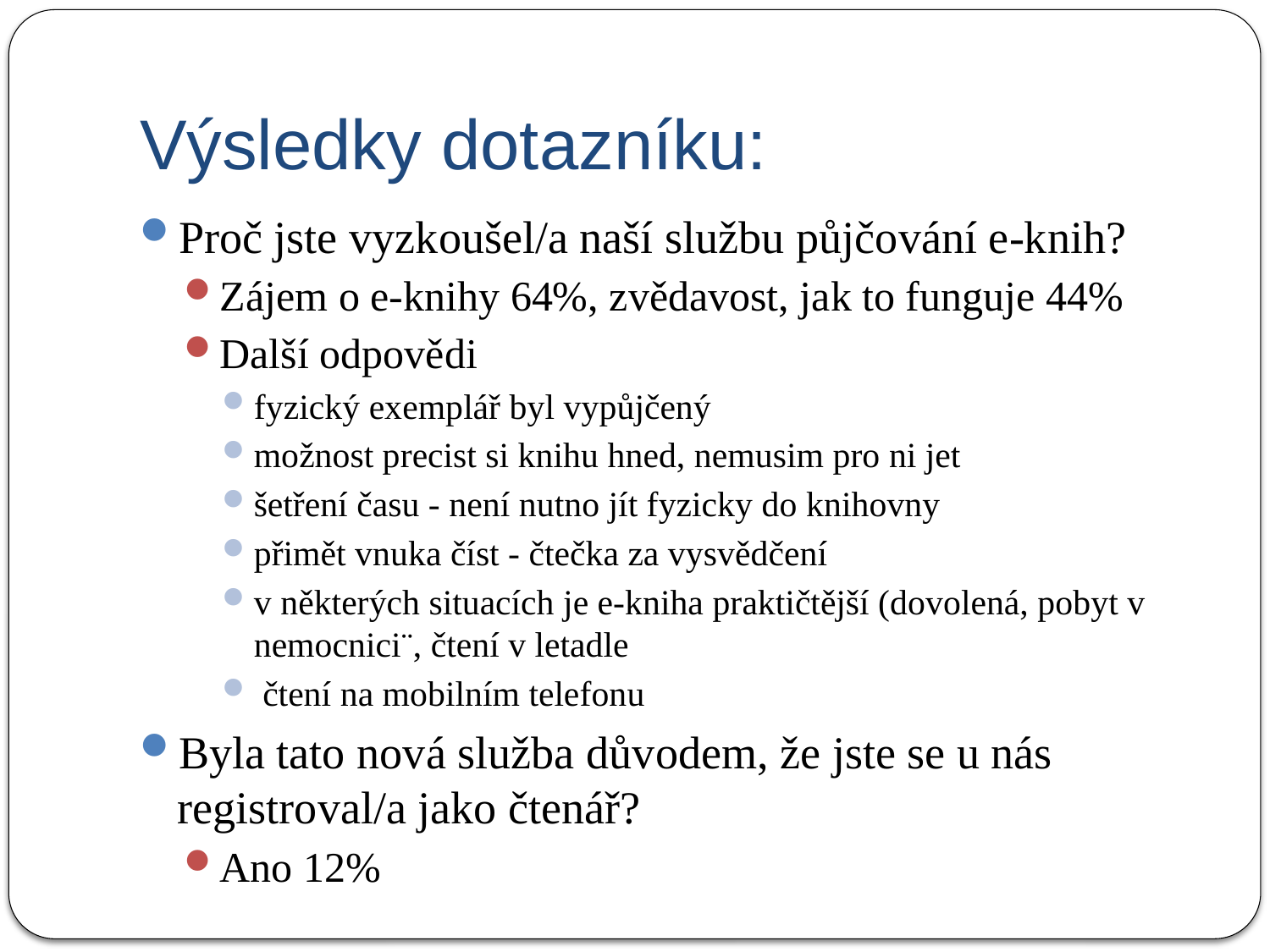

# Výsledky dotazníku:
Proč jste vyzkoušel/a naší službu půjčování e-knih?
Zájem o e-knihy 64%, zvědavost, jak to funguje 44%
Další odpovědi
fyzický exemplář byl vypůjčený
možnost precist si knihu hned, nemusim pro ni jet
šetření času - není nutno jít fyzicky do knihovny
přimět vnuka číst - čtečka za vysvědčení
v některých situacích je e-kniha praktičtější (dovolená, pobyt v nemocnici¨, čtení v letadle
 čtení na mobilním telefonu
Byla tato nová služba důvodem, že jste se u nás registroval/a jako čtenář?
Ano 12%